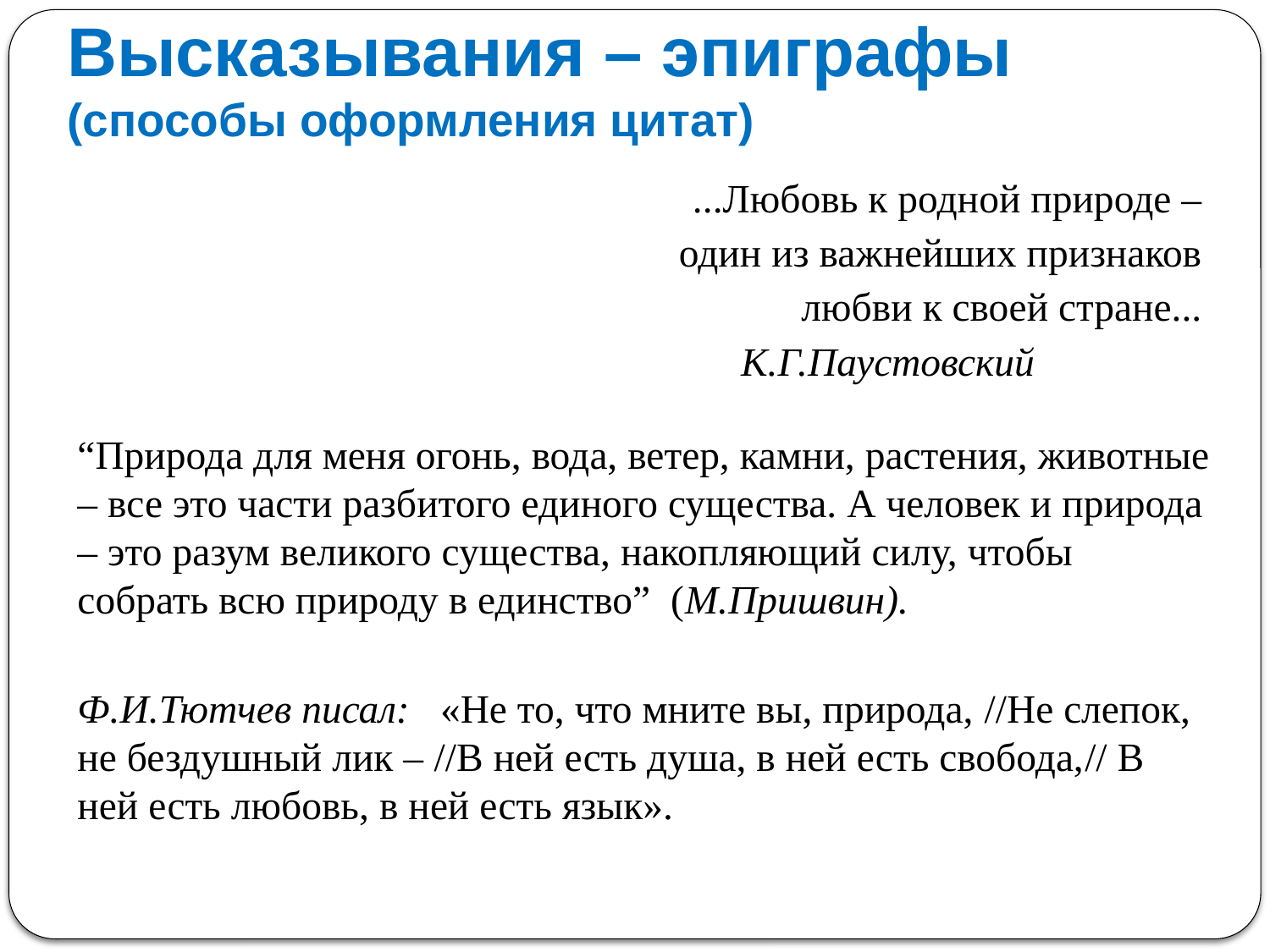

# Высказывания – эпиграфы (способы оформления цитат)
...Любовь к родной природе –
один из важнейших признаков
любви к своей стране...
                                                                                               К.Г.Паустовский

“Природа для меня огонь, вода, ветер, камни, растения, животные – все это части разбитого единого существа. А человек и природа – это разум великого существа, накопляющий силу, чтобы собрать всю природу в единство”  (М.Пришвин).

Ф.И.Тютчев писал:   «Не то, что мните вы, природа, //Не слепок, не бездушный лик – //В ней есть душа, в ней есть свобода,// В ней есть любовь, в ней есть язык».